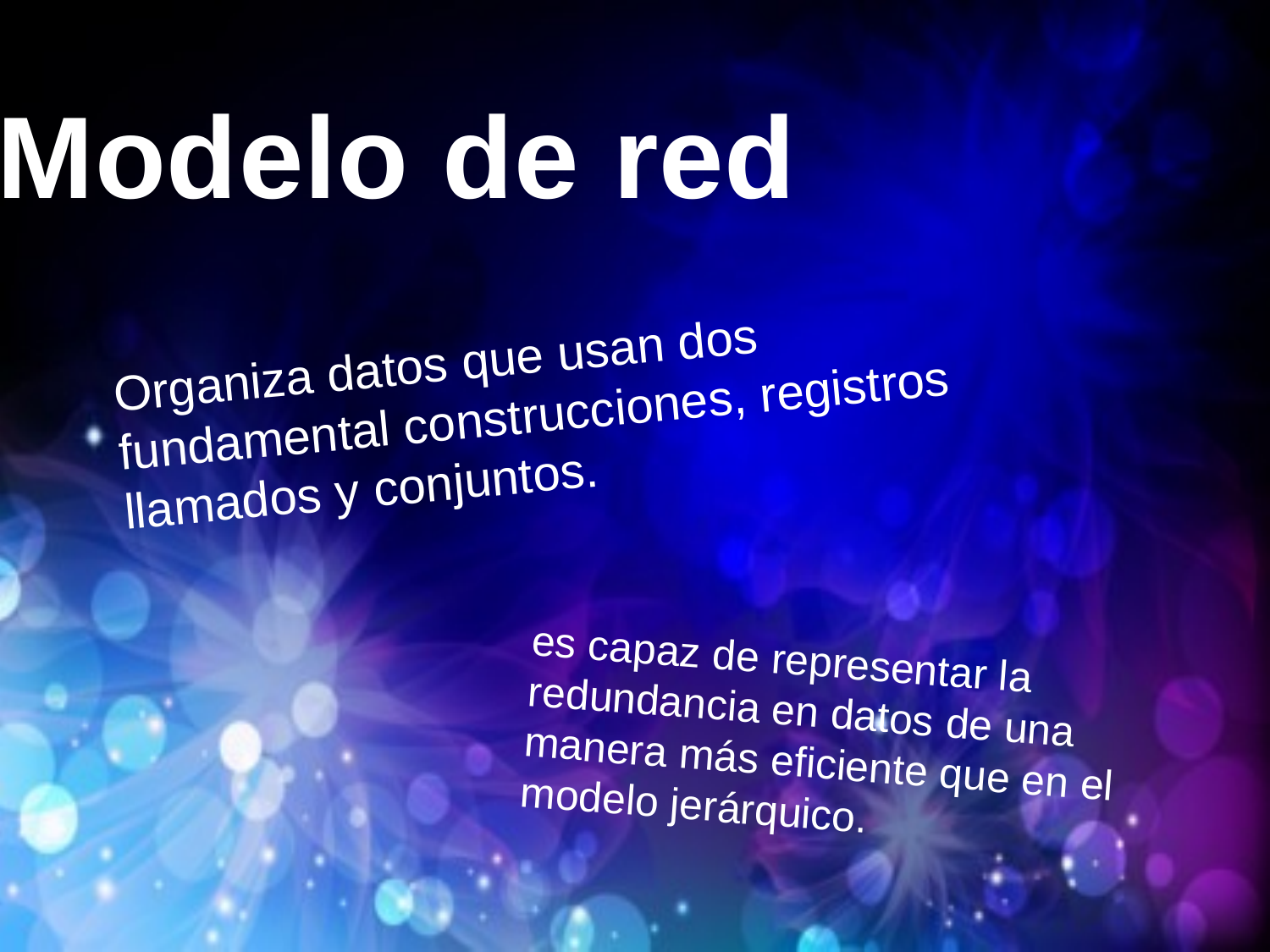

Modelo de red
Organiza datos que usan dos fundamental construcciones, registros llamados y conjuntos.
es capaz de representar la redundancia en datos de una manera más eficiente que en el modelo jerárquico.